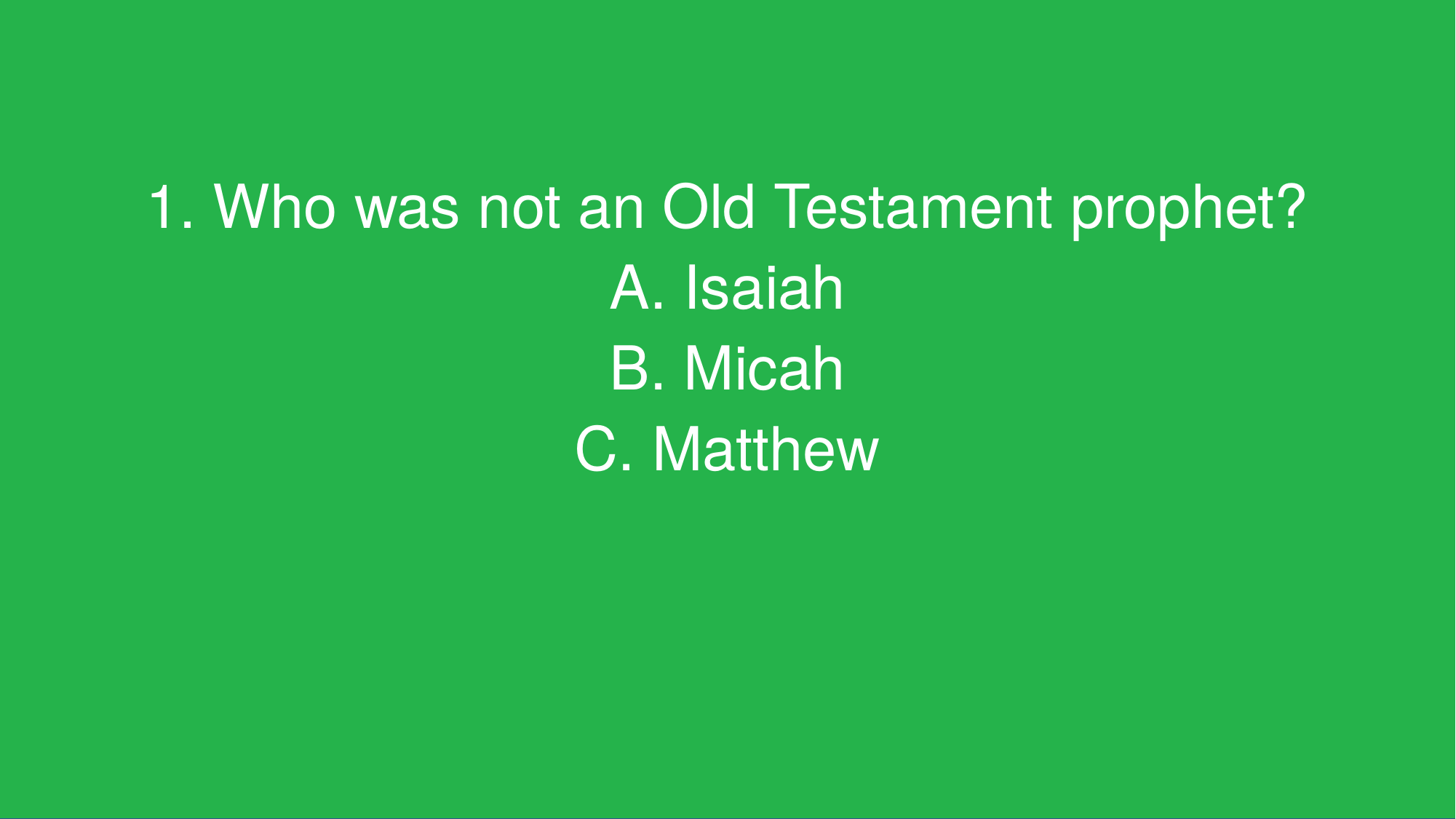

1. Who was not an Old Testament prophet?
A. Isaiah
B. Micah
C. Matthew